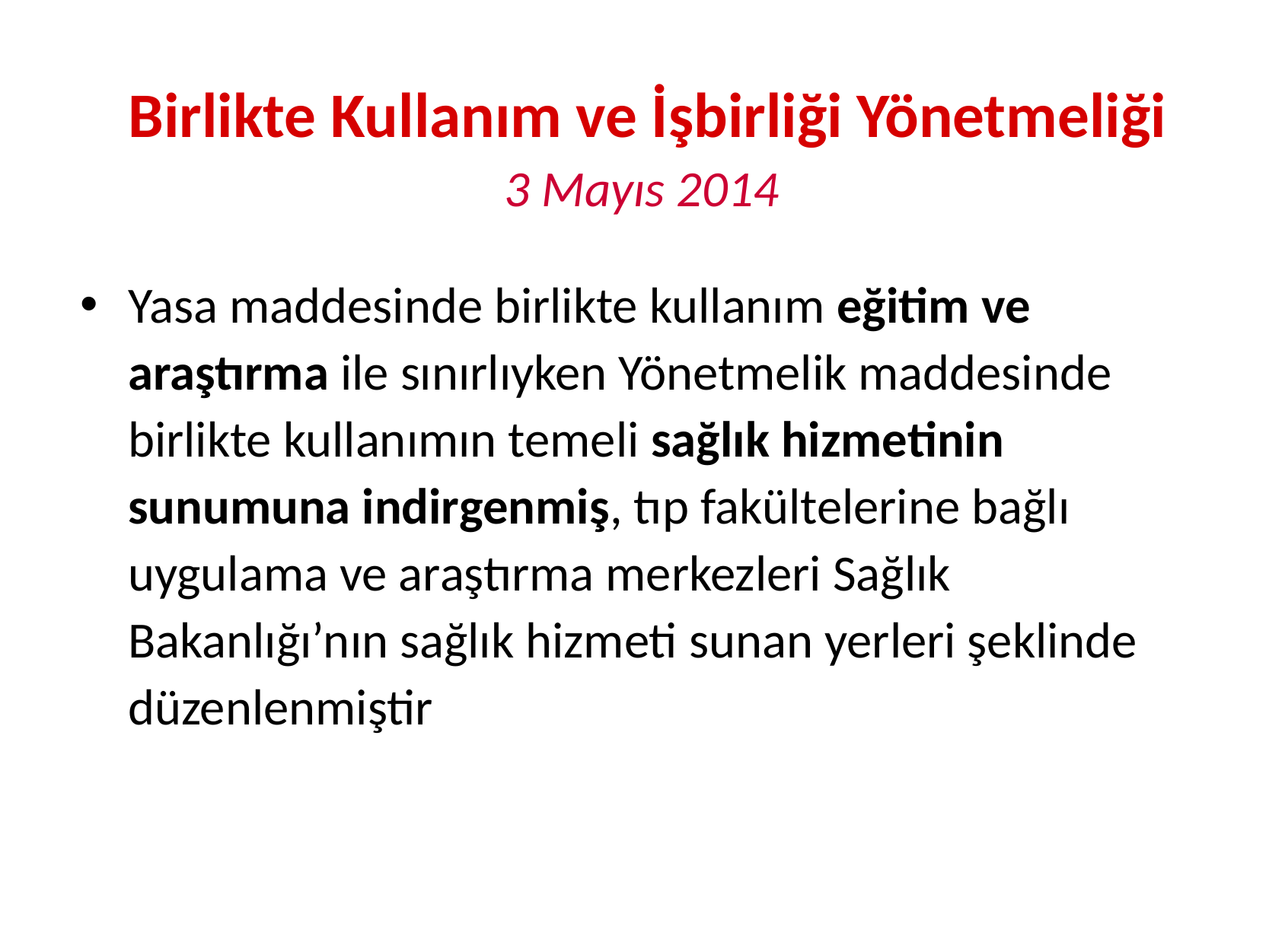

# Birlikte Kullanım ve İşbirliği Yönetmeliği 3 Mayıs 2014
Yasa maddesinde birlikte kullanım eğitim ve araştırma ile sınırlıyken Yönetmelik maddesinde birlikte kullanımın temeli sağlık hizmetinin sunumuna indirgenmiş, tıp fakültelerine bağlı uygulama ve araştırma merkezleri Sağlık Bakanlığı’nın sağlık hizmeti sunan yerleri şeklinde düzenlenmiştir